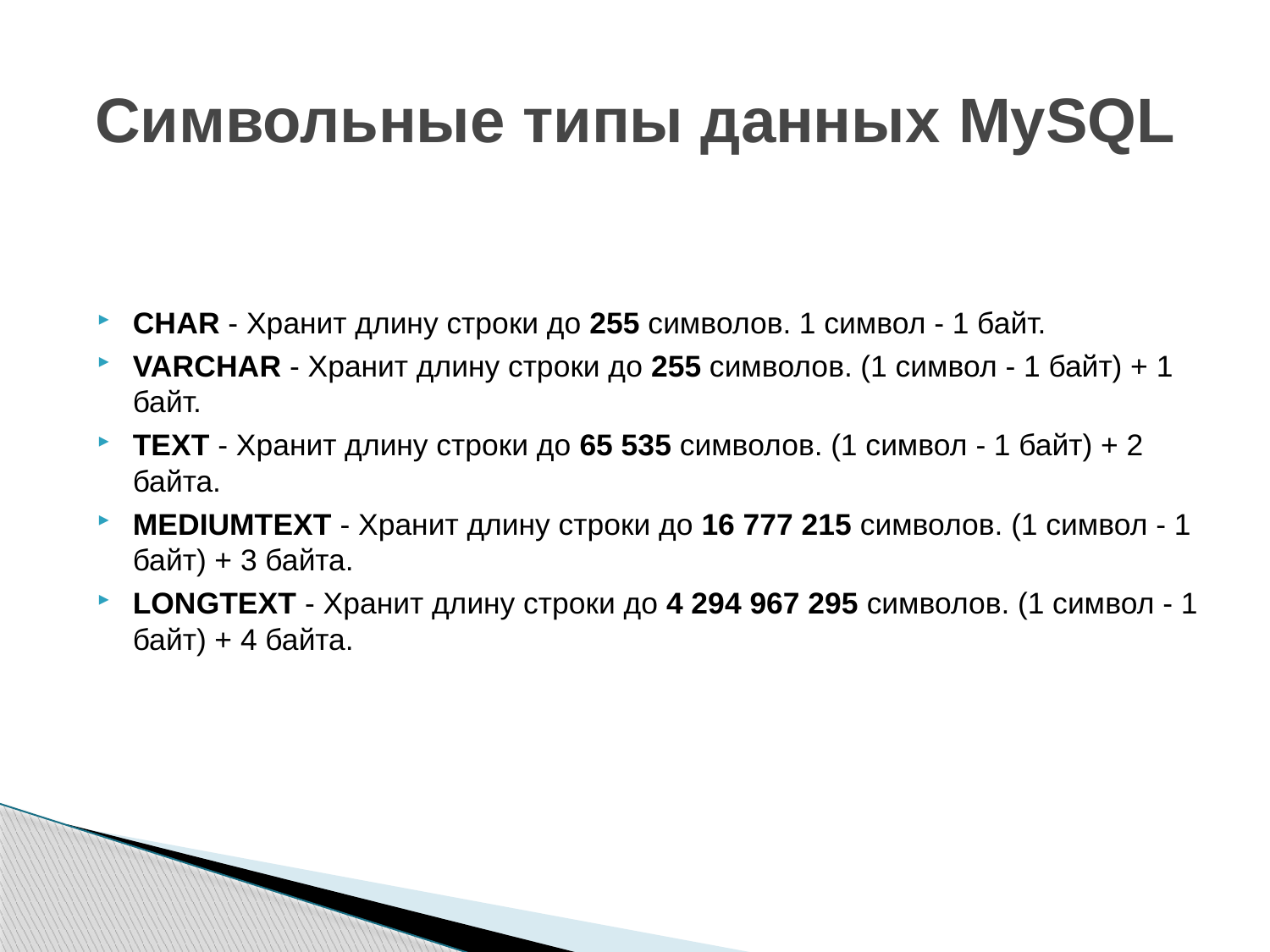

# Символьные типы данных MySQL
CHAR - Хранит длину строки до 255 символов. 1 символ - 1 байт.
VARCHAR - Хранит длину строки до 255 символов. (1 символ - 1 байт) + 1 байт.
TEXT - Хранит длину строки до 65 535 символов. (1 символ - 1 байт) + 2 байта.
MEDIUMTEXT - Хранит длину строки до 16 777 215 символов. (1 символ - 1 байт) + 3 байта.
LONGTEXT - Хранит длину строки до 4 294 967 295 символов. (1 символ - 1 байт) + 4 байта.